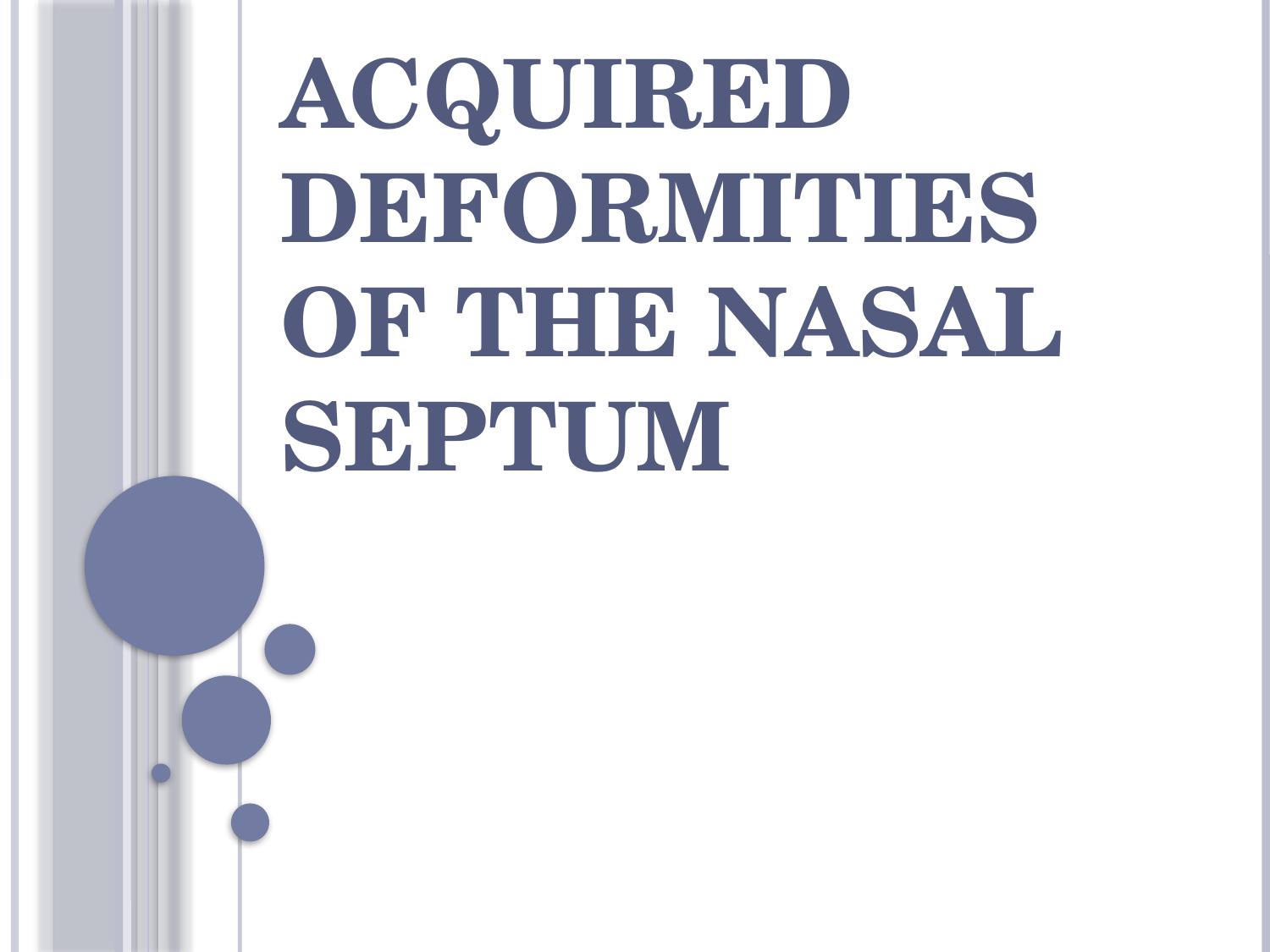

# Acquired deformities of the nasal septum